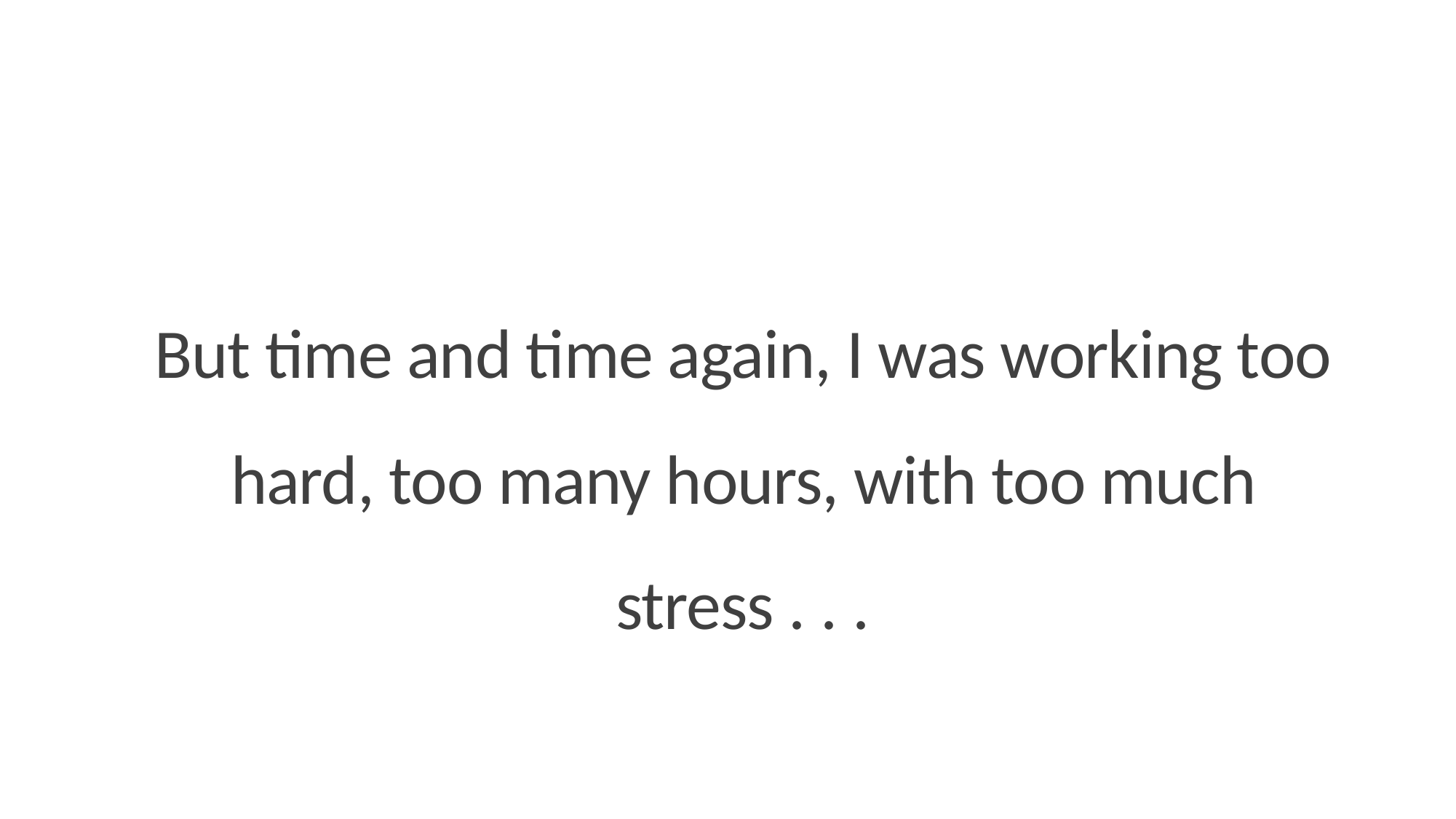

But time and time again, I was working too hard, too many hours, with too much stress . . .